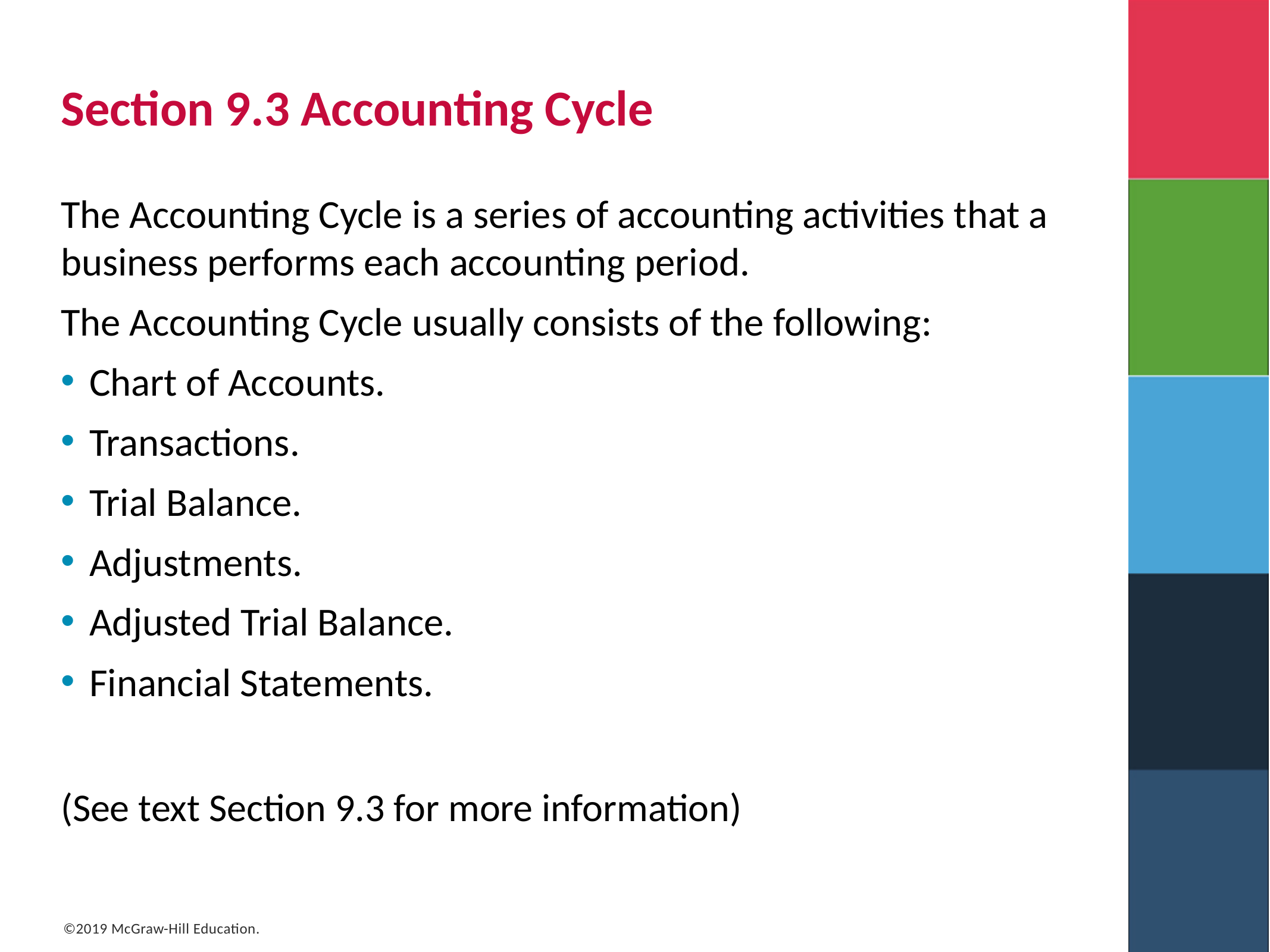

# Section 9.3 Accounting Cycle
The Accounting Cycle is a series of accounting activities that a business performs each accounting period.
The Accounting Cycle usually consists of the following:
Chart of Accounts.
Transactions.
Trial Balance.
Adjustments.
Adjusted Trial Balance.
Financial Statements.
(See text Section 9.3 for more information)